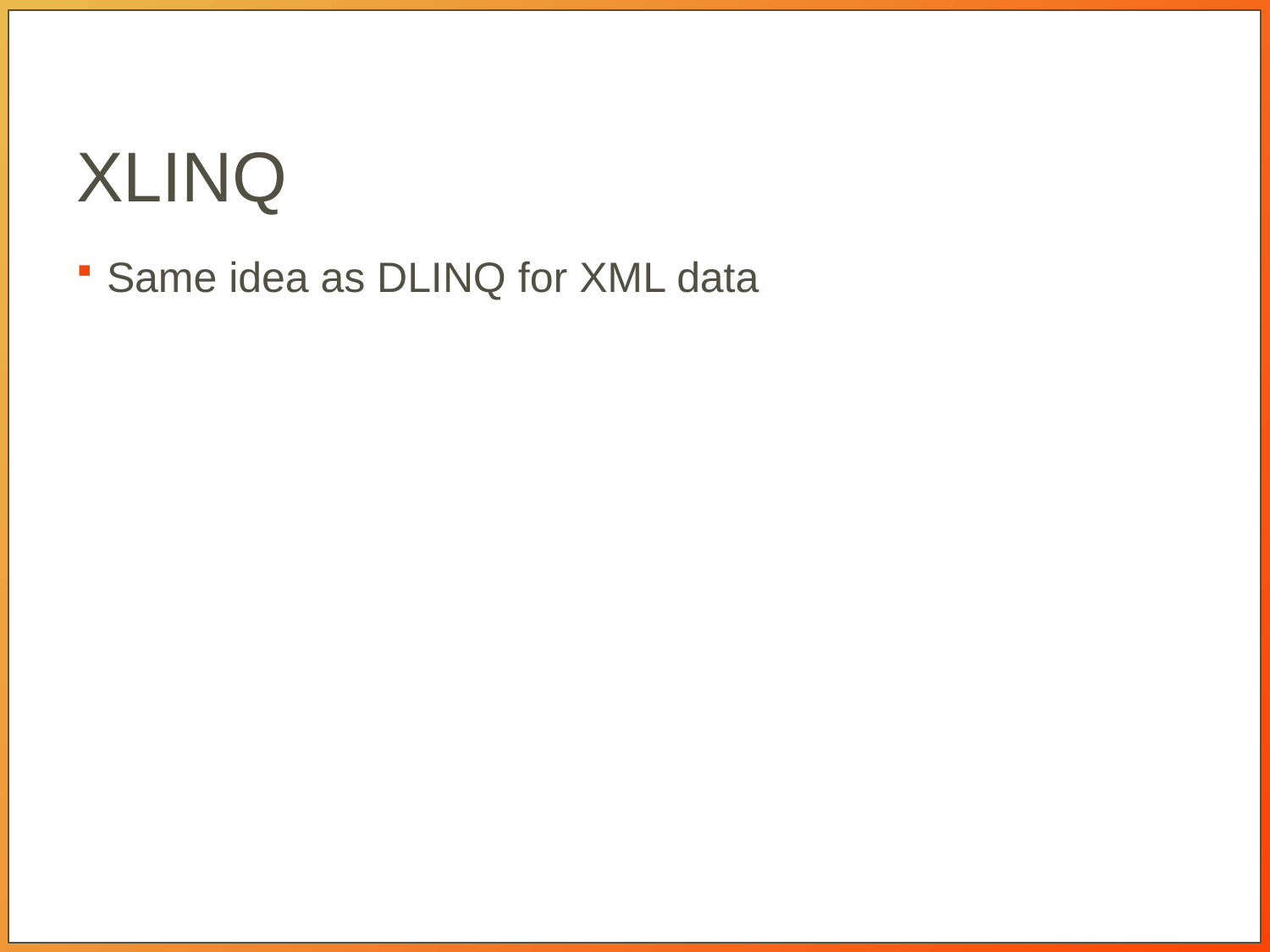

# XLINQ
Same idea as DLINQ for XML data